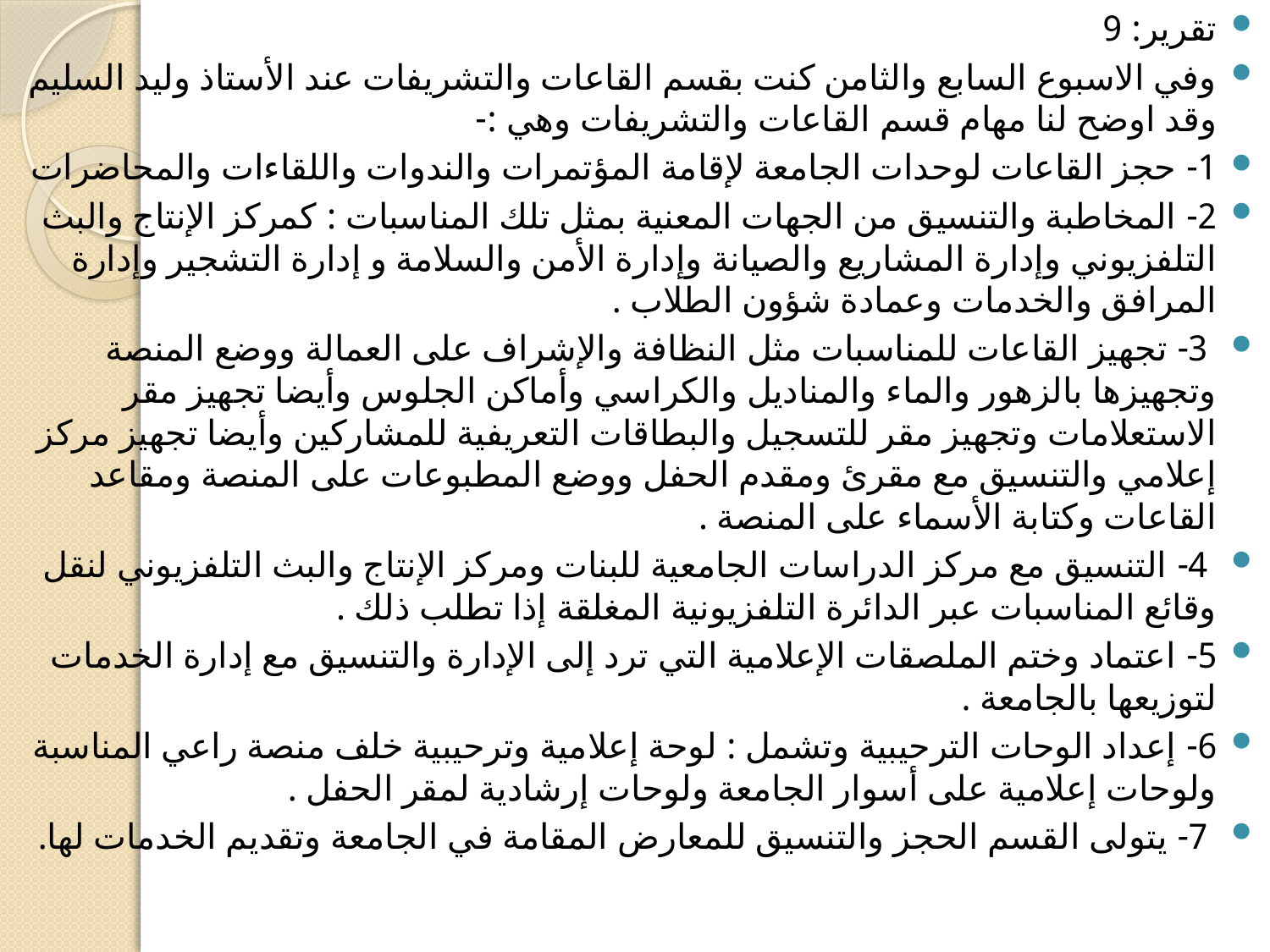

تقرير: 9
وفي الاسبوع السابع والثامن كنت بقسم القاعات والتشريفات عند الأستاذ وليد السليم وقد اوضح لنا مهام قسم القاعات والتشريفات وهي :-
1- حجز القاعات لوحدات الجامعة لإقامة المؤتمرات والندوات واللقاءات والمحاضرات
2- المخاطبة والتنسيق من الجهات المعنية بمثل تلك المناسبات : كمركز الإنتاج والبث التلفزيوني وإدارة المشاريع والصيانة وإدارة الأمن والسلامة و إدارة التشجير وإدارة المرافق والخدمات وعمادة شؤون الطلاب .
 3- تجهيز القاعات للمناسبات مثل النظافة والإشراف على العمالة ووضع المنصة وتجهيزها بالزهور والماء والمناديل والكراسي وأماكن الجلوس وأيضا تجهيز مقر الاستعلامات وتجهيز مقر للتسجيل والبطاقات التعريفية للمشاركين وأيضا تجهيز مركز إعلامي والتنسيق مع مقرئ ومقدم الحفل ووضع المطبوعات على المنصة ومقاعد القاعات وكتابة الأسماء على المنصة .
 4- التنسيق مع مركز الدراسات الجامعية للبنات ومركز الإنتاج والبث التلفزيوني لنقل وقائع المناسبات عبر الدائرة التلفزيونية المغلقة إذا تطلب ذلك .
5- اعتماد وختم الملصقات الإعلامية التي ترد إلى الإدارة والتنسيق مع إدارة الخدمات لتوزيعها بالجامعة .
6- إعداد الوحات الترحيبية وتشمل : لوحة إعلامية وترحيبية خلف منصة راعي المناسبة ولوحات إعلامية على أسوار الجامعة ولوحات إرشادية لمقر الحفل .
 7- يتولى القسم الحجز والتنسيق للمعارض المقامة في الجامعة وتقديم الخدمات لها.